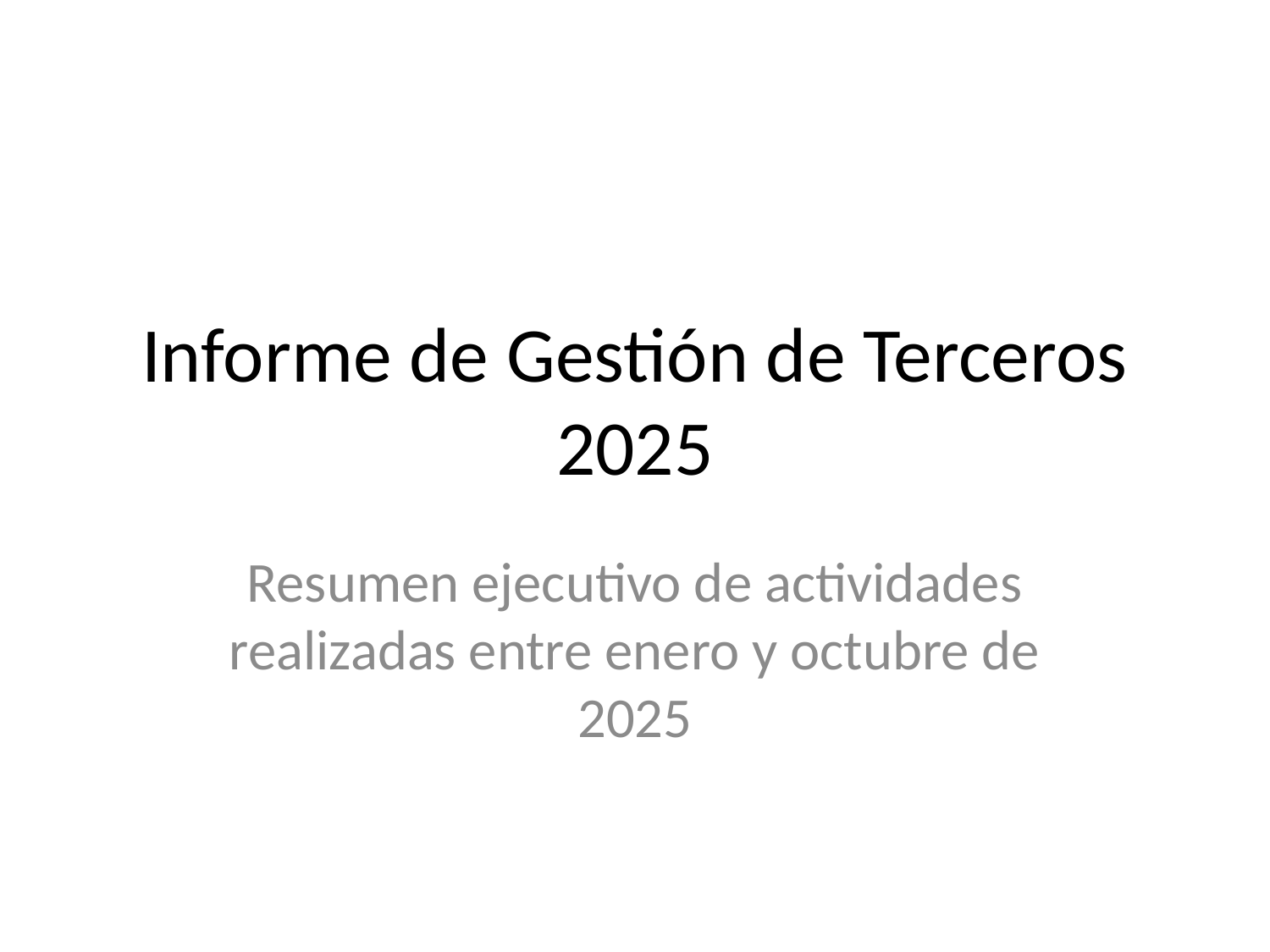

# Informe de Gestión de Terceros 2025
Resumen ejecutivo de actividades realizadas entre enero y octubre de 2025